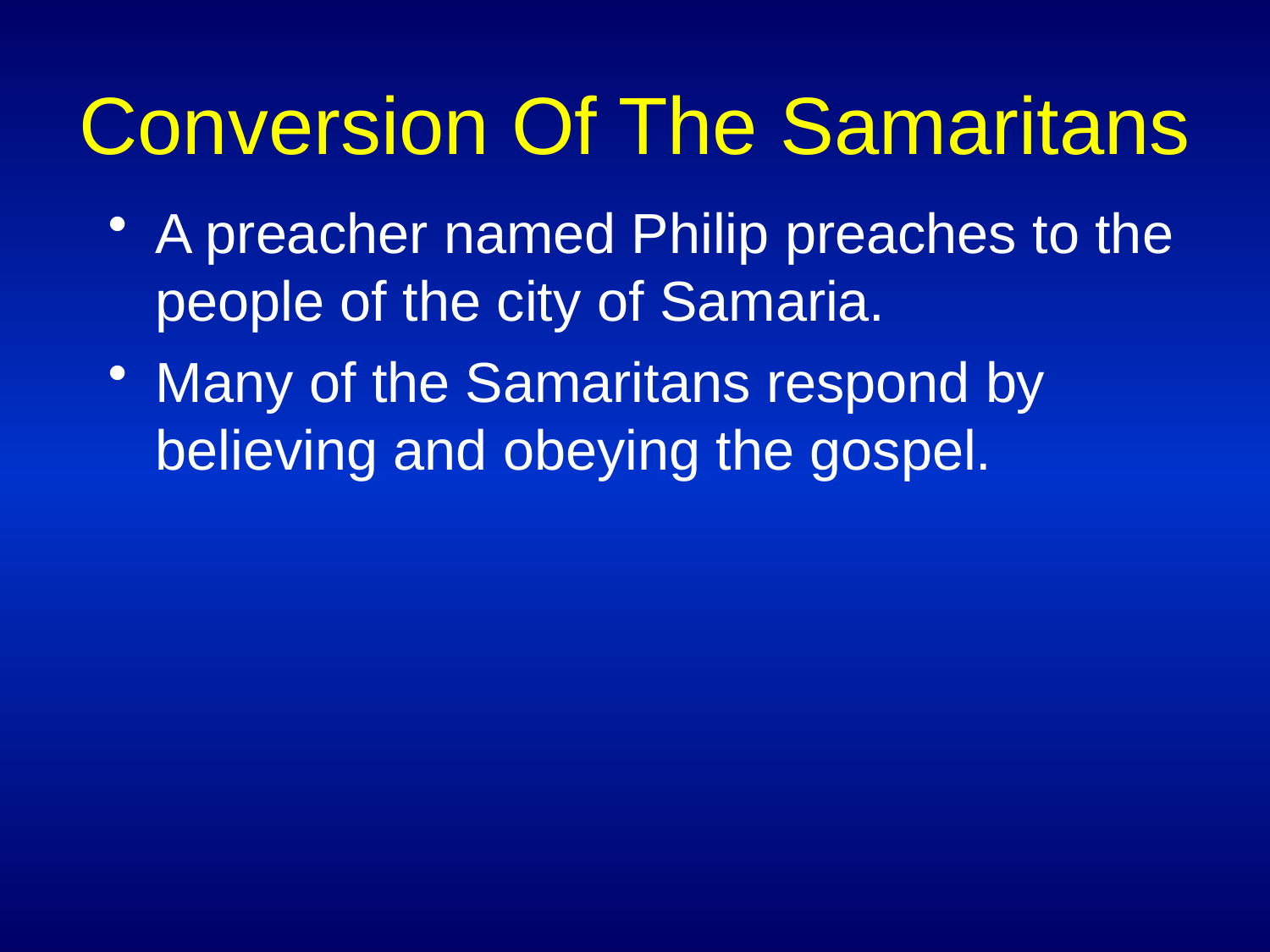

# Conversion Of The Samaritans
A preacher named Philip preaches to the people of the city of Samaria.
Many of the Samaritans respond by believing and obeying the gospel.